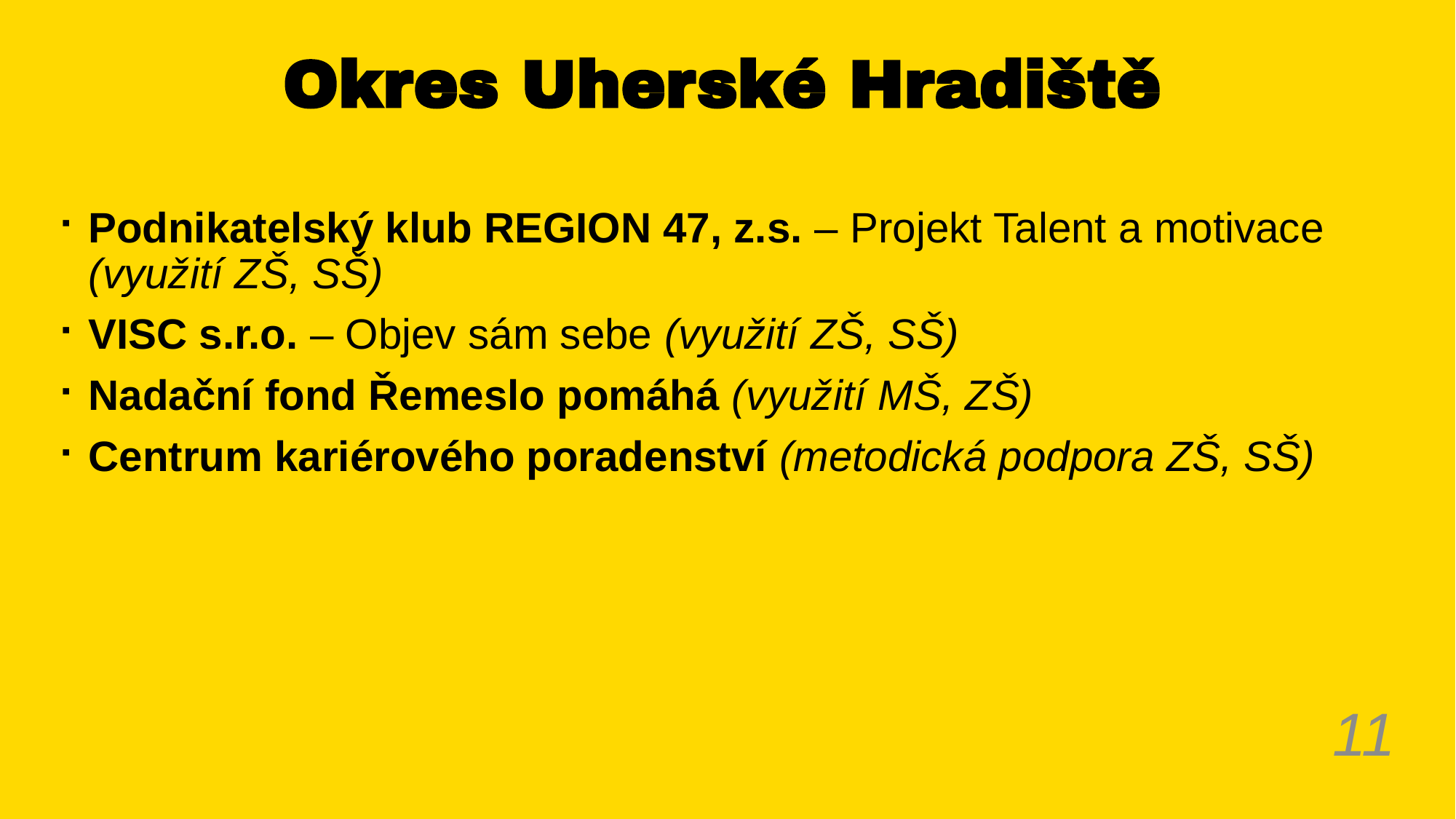

# Okres Uherské Hradiště
Podnikatelský klub REGION 47, z.s. – Projekt Talent a motivace (využití ZŠ, SŠ)
VISC s.r.o. – Objev sám sebe (využití ZŠ, SŠ)
Nadační fond Řemeslo pomáhá (využití MŠ, ZŠ)
Centrum kariérového poradenství (metodická podpora ZŠ, SŠ)

11